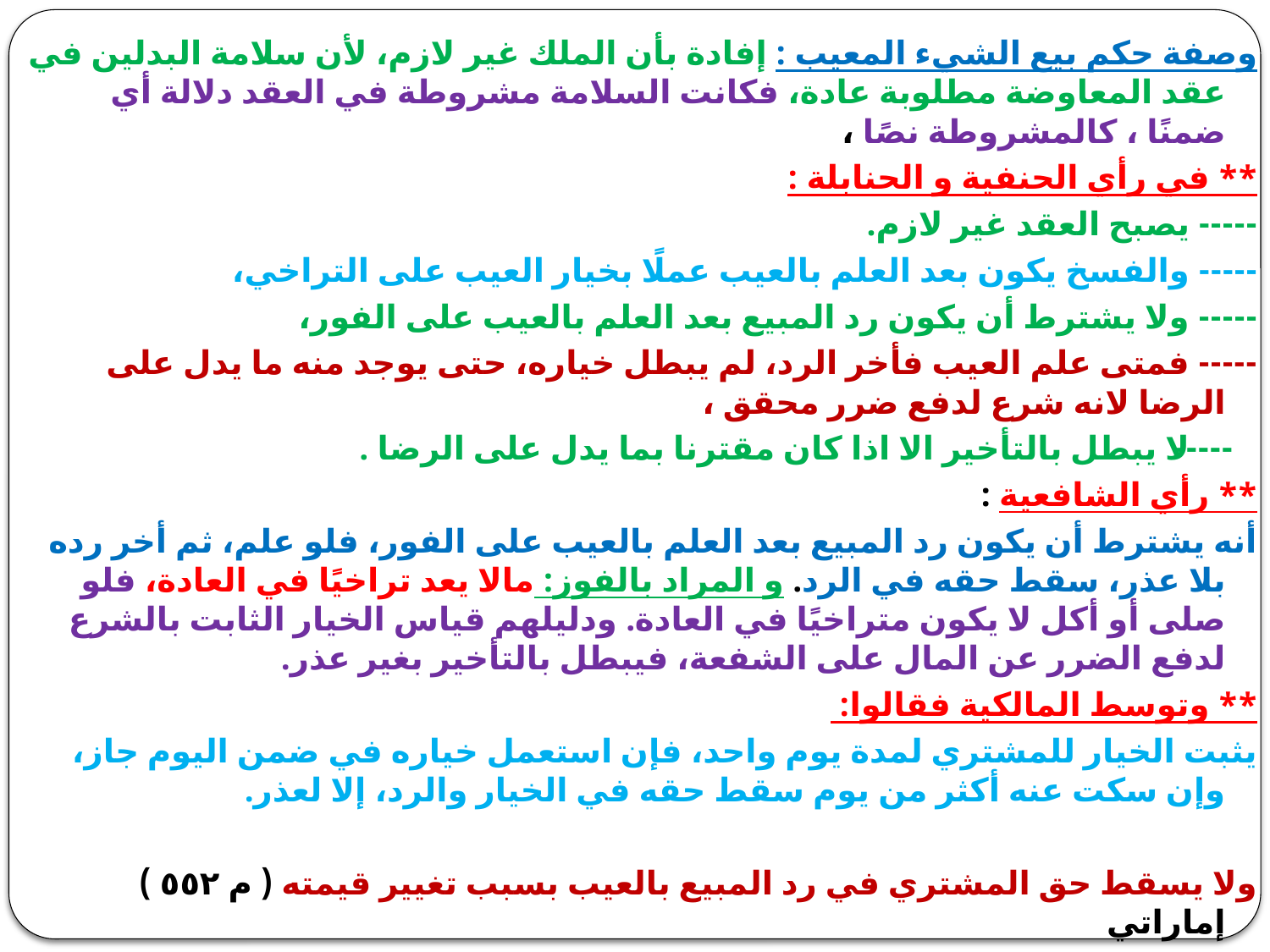

وصفة حكم بيع الشيء المعيب : إفادة بأن الملك غير لازم، لأن سلامة البدلين في عقد المعاوضة مطلوبة عادة، فكانت السلامة مشروطة في العقد دلالة أي ضمنًا ، كالمشروطة نصًا ،
** في رأي الحنفية و الحنابلة :
----- يصبح العقد غير لازم.
----- والفسخ يكون بعد العلم بالعيب عملًا بخيار العيب على التراخي،
----- ولا يشترط أن يكون رد المبيع بعد العلم بالعيب على الفور،
----- فمتى علم العيب فأخر الرد، لم يبطل خياره، حتى يوجد منه ما يدل على الرضا لانه شرع لدفع ضرر محقق ،
----- لا يبطل بالتأخير الا اذا كان مقترنا بما يدل على الرضا .
** رأي الشافعية :
أنه يشترط أن يكون رد المبيع بعد العلم بالعيب على الفور، فلو علم، ثم أخر رده بلا عذر، سقط حقه في الرد. و المراد بالفوز: مالا يعد تراخيًا في العادة، فلو صلى أو أكل لا يكون متراخيًا في العادة. ودليلهم قياس الخيار الثابت بالشرع لدفع الضرر عن المال على الشفعة، فيبطل بالتأخير بغير عذر.
** وتوسط المالكية فقالوا:
يثبت الخيار للمشتري لمدة يوم واحد، فإن استعمل خياره في ضمن اليوم جاز، وإن سكت عنه أكثر من يوم سقط حقه في الخيار والرد، إلا لعذر.

ولا يسقط حق المشتري في رد المبيع بالعيب بسبب تغيير قيمته ( م ٥٥٢ ) إماراتي